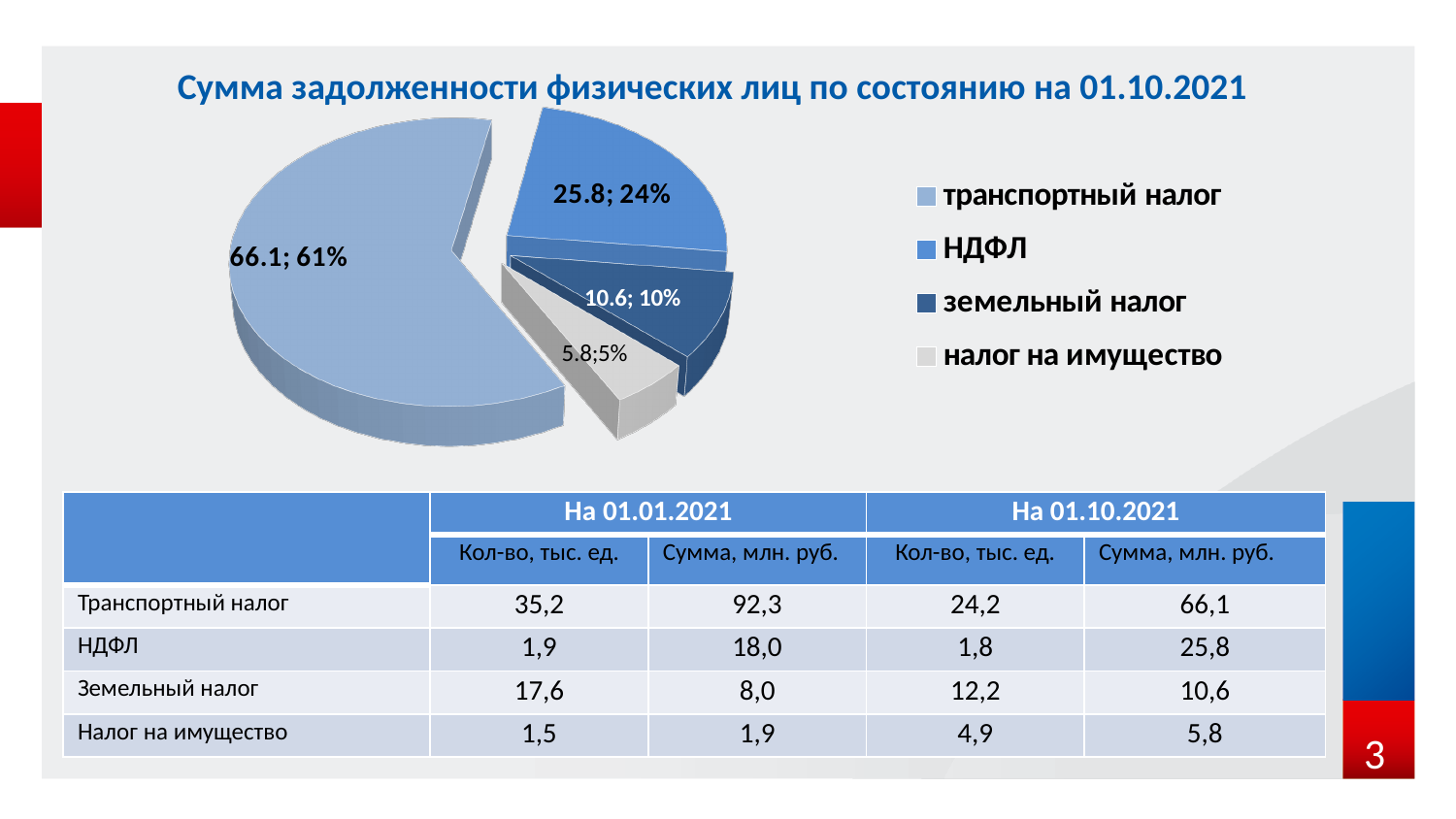

# Сумма задолженности физических лиц по состоянию на 01.10.2021

[unsupported chart]

|  | На 01.01.2021 |  | На 01.10.2021 |  |
| --- | --- | --- | --- | --- |
|  | Кол-во, тыс. ед. | Сумма, млн. руб. | Кол-во, тыс. ед. | Сумма, млн. руб. |
| Транспортный налог | 35,2 | 92,3 | 24,2 | 66,1 |
| НДФЛ | 1,9 | 18,0 | 1,8 | 25,8 |
| Земельный налог | 17,6 | 8,0 | 12,2 | 10,6 |
| Налог на имущество | 1,5 | 1,9 | 4,9 | 5,8 |
3